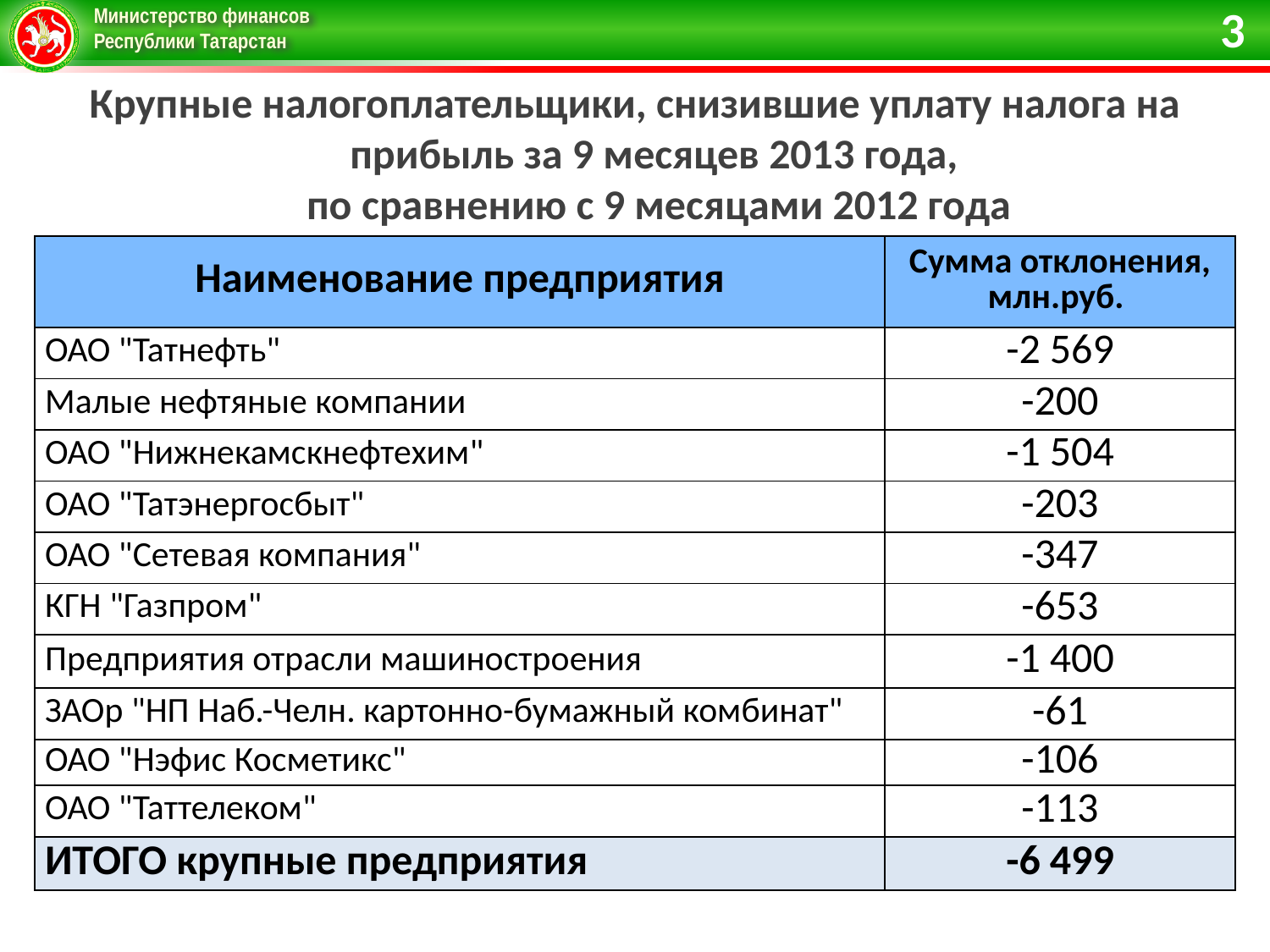

3

Крупные налогоплательщики, снизившие уплату налога на прибыль за 9 месяцев 2013 года,
по сравнению с 9 месяцами 2012 года
| Наименование предприятия | Сумма отклонения, млн.руб. |
| --- | --- |
| ОАО "Татнефть" | -2 569 |
| Малые нефтяные компании | -200 |
| ОАО "Нижнекамскнефтехим" | -1 504 |
| ОАО "Татэнергосбыт" | -203 |
| ОАО "Сетевая компания" | -347 |
| КГН "Газпром" | -653 |
| Предприятия отрасли машиностроения | -1 400 |
| ЗАОр "НП Наб.-Челн. картонно-бумажный комбинат" | -61 |
| ОАО "Нэфис Косметикс" | -106 |
| ОАО "Таттелеком" | -113 |
| ИТОГО крупные предприятия | -6 499 |